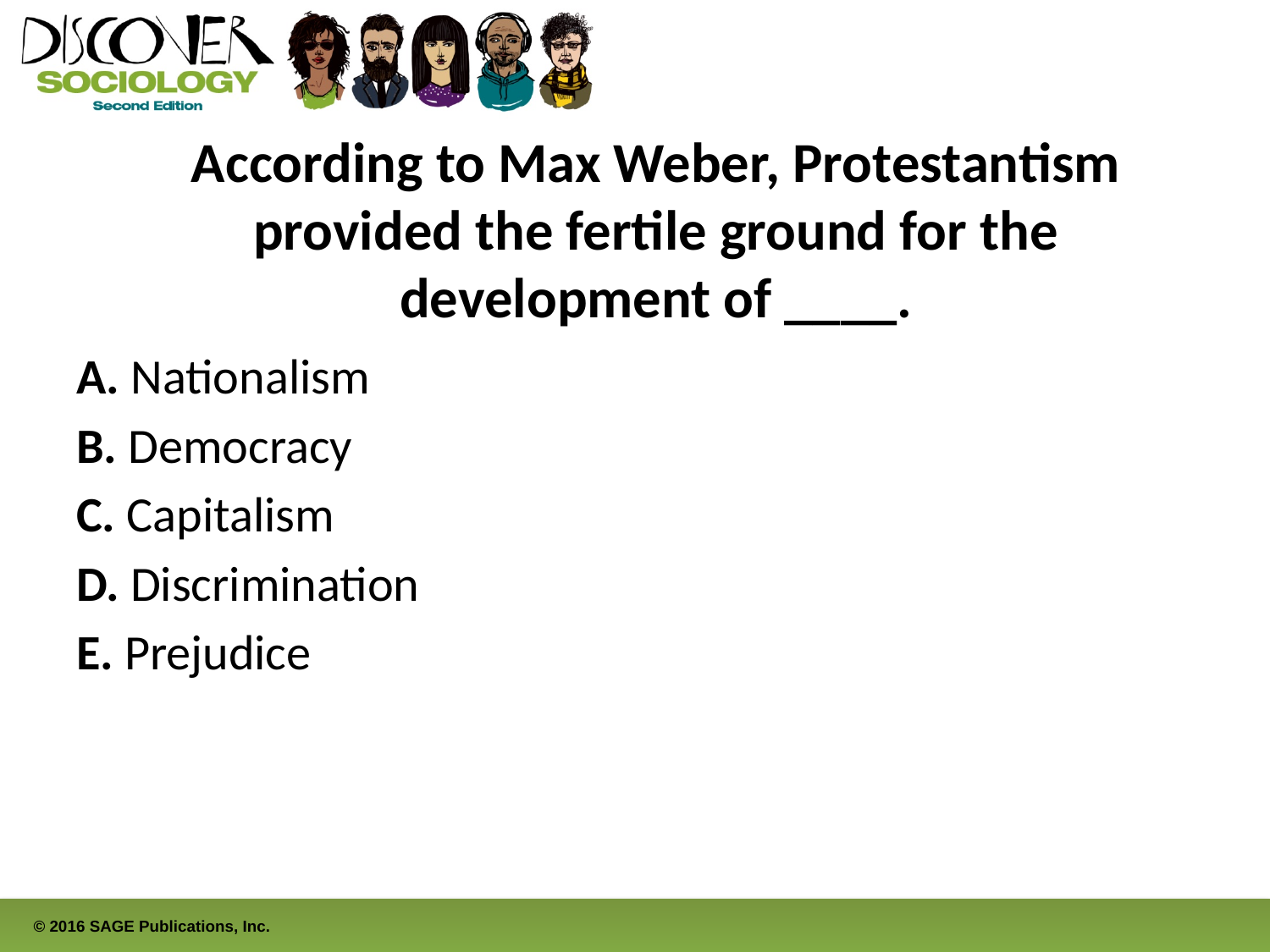

# According to Max Weber, Protestantism provided the fertile ground for the development of ____.
A. Nationalism
B. Democracy
C. Capitalism
D. Discrimination
E. Prejudice